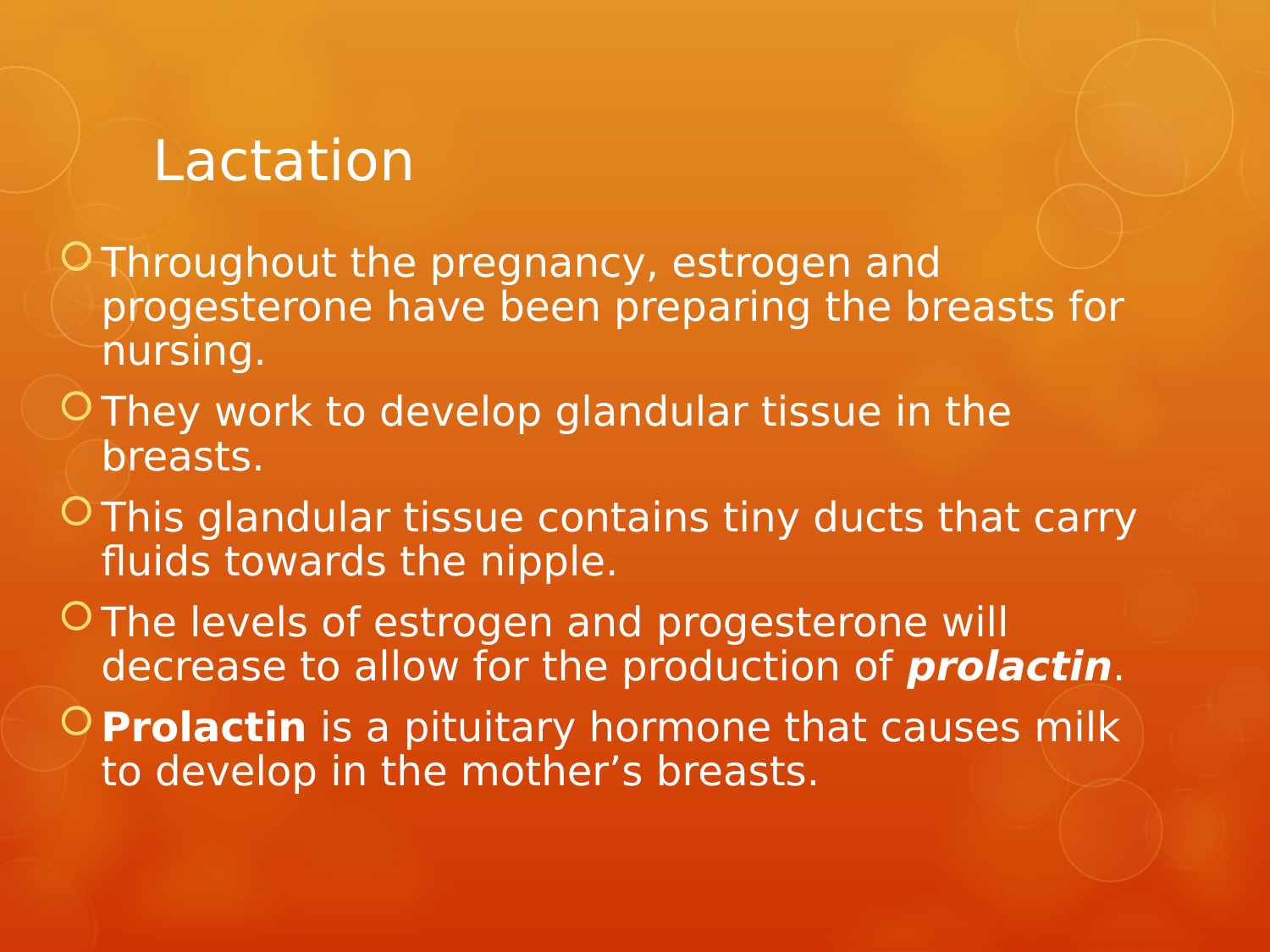

# Lactation
Throughout the pregnancy, estrogen and progesterone have been preparing the breasts for nursing.
They work to develop glandular tissue in the breasts.
This glandular tissue contains tiny ducts that carry fluids towards the nipple.
The levels of estrogen and progesterone will decrease to allow for the production of prolactin.
Prolactin is a pituitary hormone that causes milk to develop in the mother’s breasts.